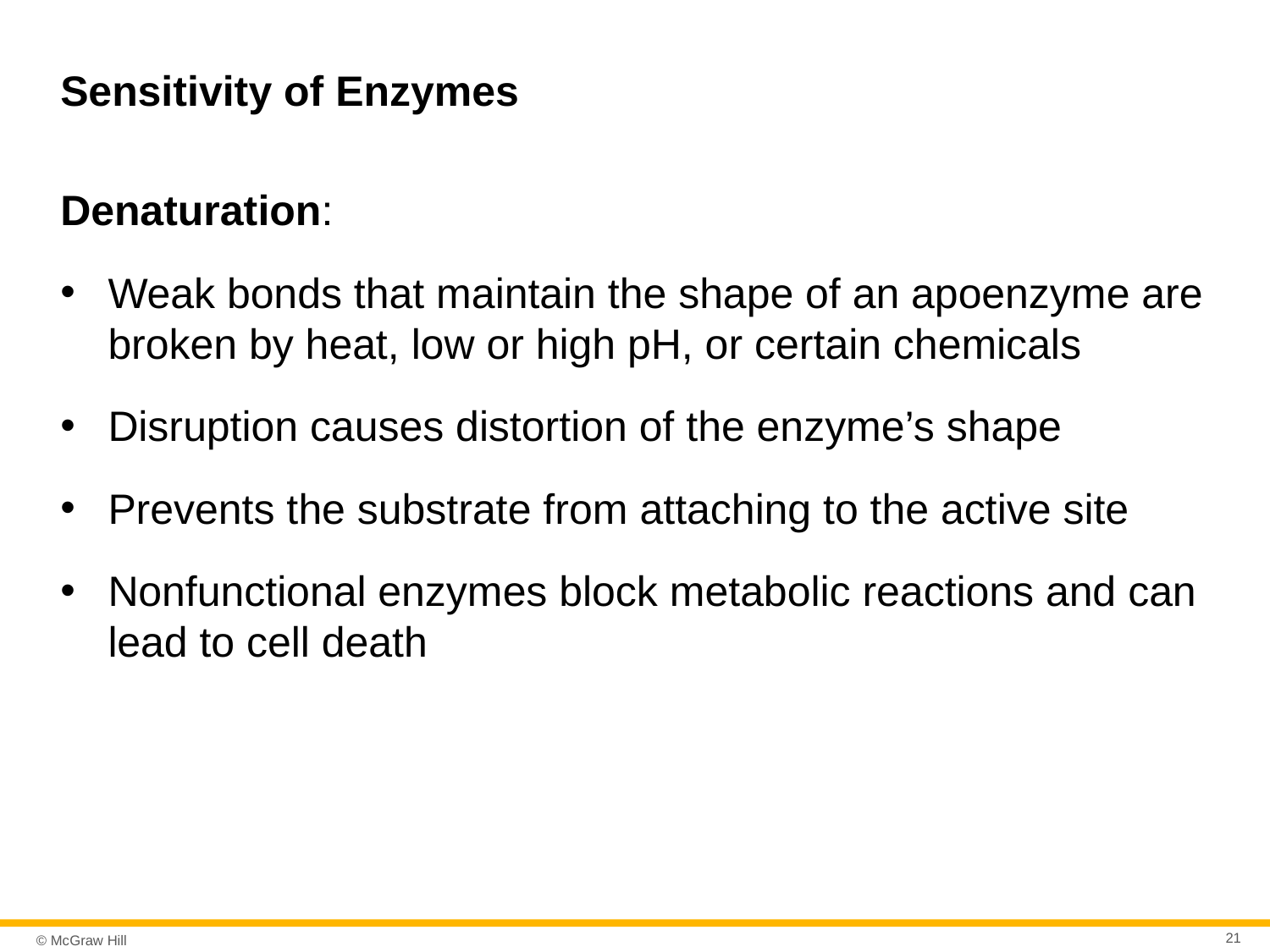

# Sensitivity of Enzymes
Denaturation:
Weak bonds that maintain the shape of an apoenzyme are broken by heat, low or high pH, or certain chemicals
Disruption causes distortion of the enzyme’s shape
Prevents the substrate from attaching to the active site
Nonfunctional enzymes block metabolic reactions and can lead to cell death